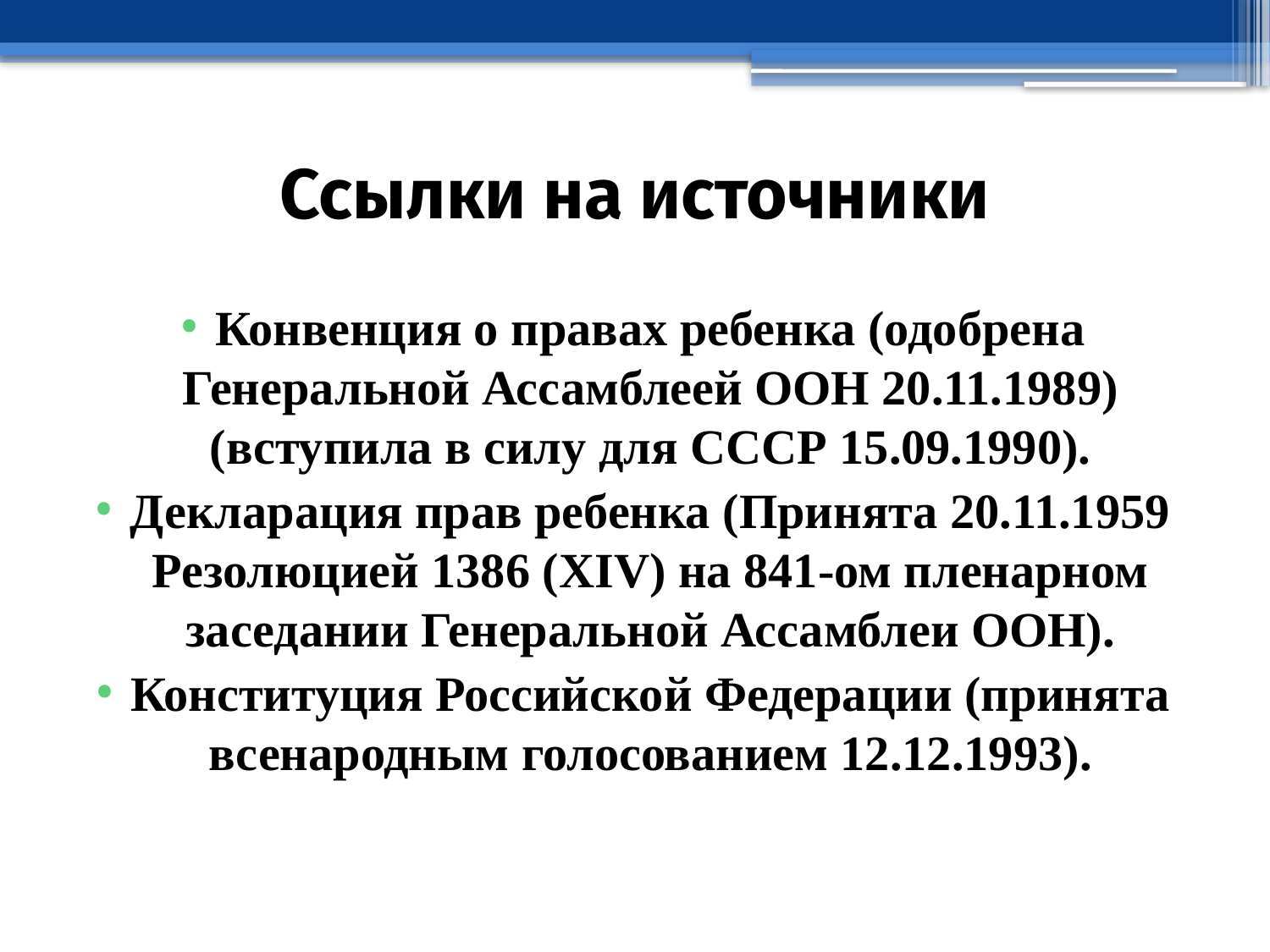

# Ссылки на источники

Конвенция о правах ребенка (одобрена Генеральной Ассамблеей ООН 20.11.1989) (вступила в силу для СССР 15.09.1990).
Декларация прав ребенка (Принята 20.11.1959 Резолюцией 1386 (XIV) на 841-ом пленарном заседании Генеральной Ассамблеи ООН).
Конституция Российской Федерации (принята всенародным голосованием 12.12.1993).